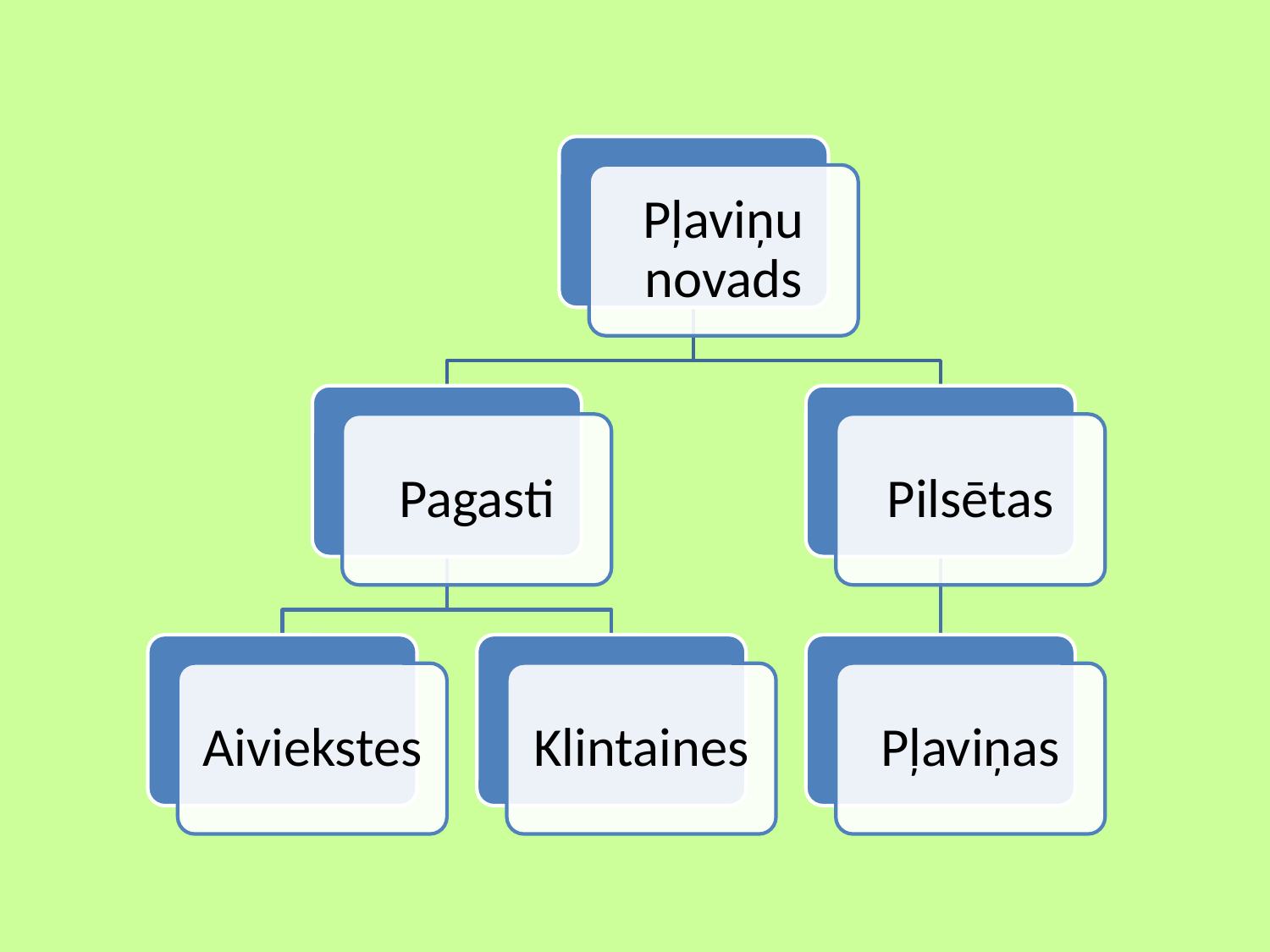

Pļaviņu novads
Pagasti
Aiviekstes
Klintaines
Pilsētas
Pļaviņas